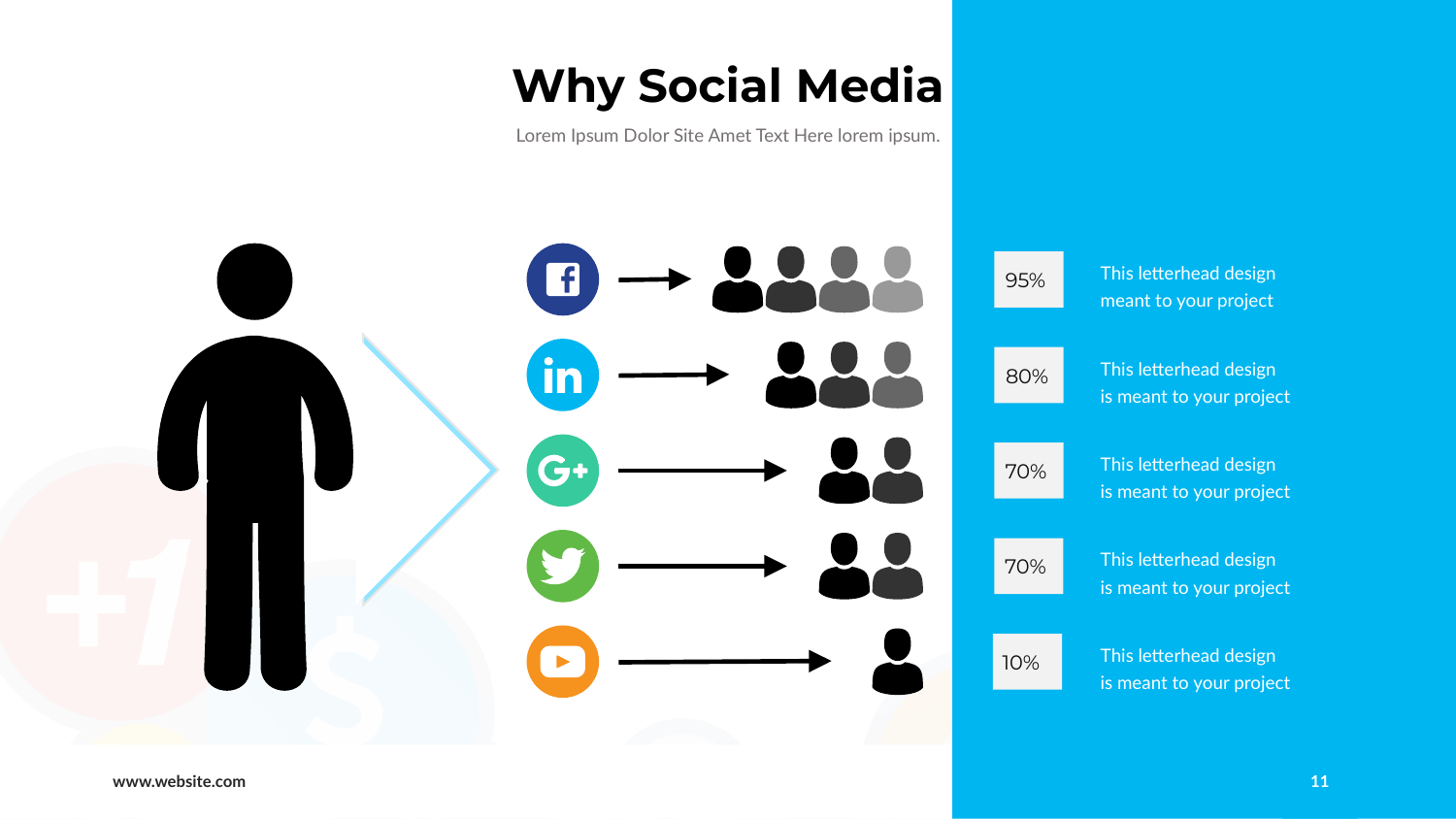

# Why Social Media
Lorem Ipsum Dolor Site Amet Text Here lorem ipsum.

This letterhead design meant to your project

95%

This letterhead design is meant to your project

80%

This letterhead design is meant to your project

70%

This letterhead design is meant to your project

70%

This letterhead design is meant to your project

10%
11
www.website.com